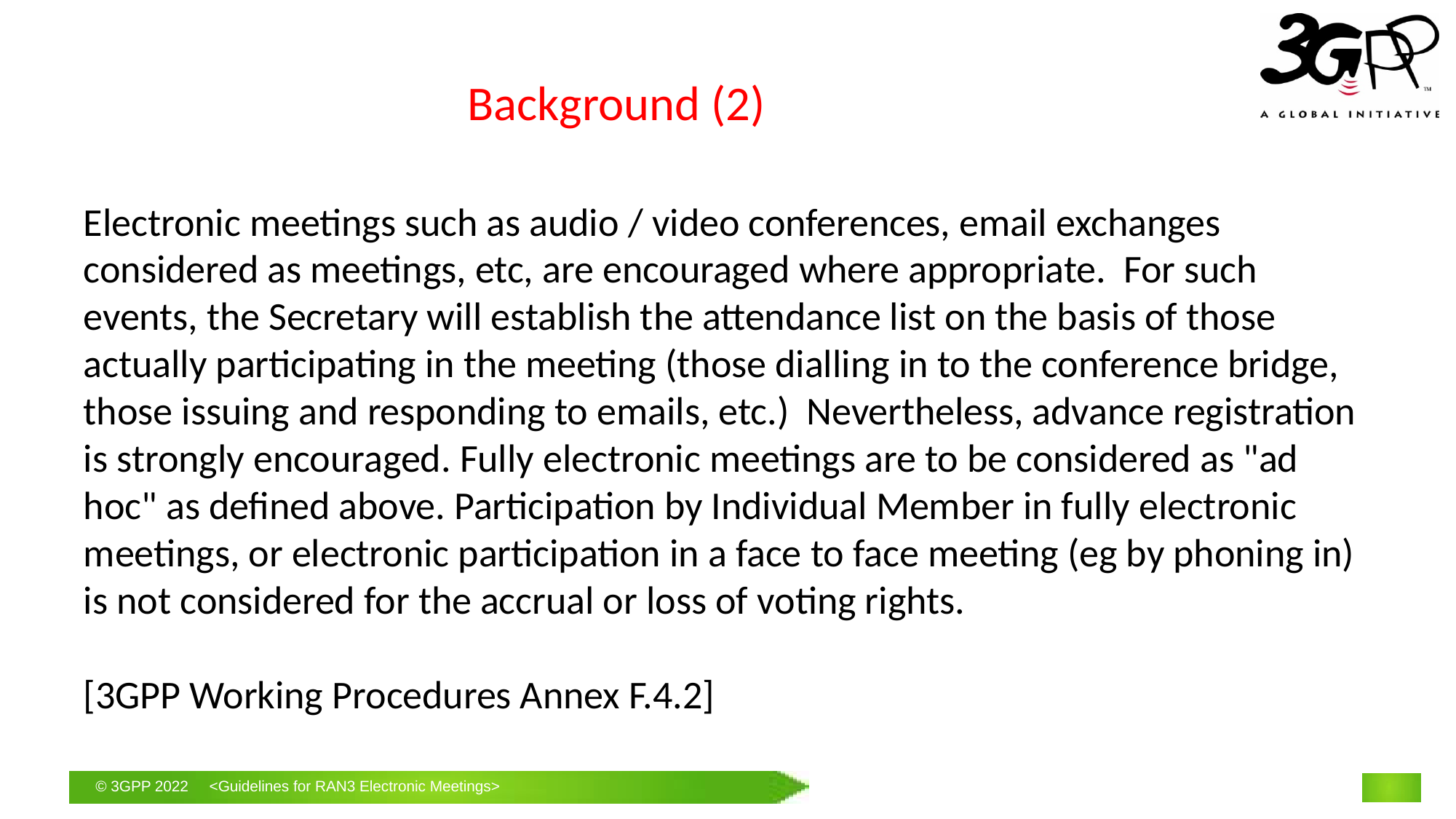

# Background (2)
Electronic meetings such as audio / video conferences, email exchanges considered as meetings, etc, are encouraged where appropriate.  For such events, the Secretary will establish the attendance list on the basis of those actually participating in the meeting (those dialling in to the conference bridge, those issuing and responding to emails, etc.)  Nevertheless, advance registration is strongly encouraged. Fully electronic meetings are to be considered as "ad hoc" as defined above. Participation by Individual Member in fully electronic meetings, or electronic participation in a face to face meeting (eg by phoning in) is not considered for the accrual or loss of voting rights.
[3GPP Working Procedures Annex F.4.2]
3